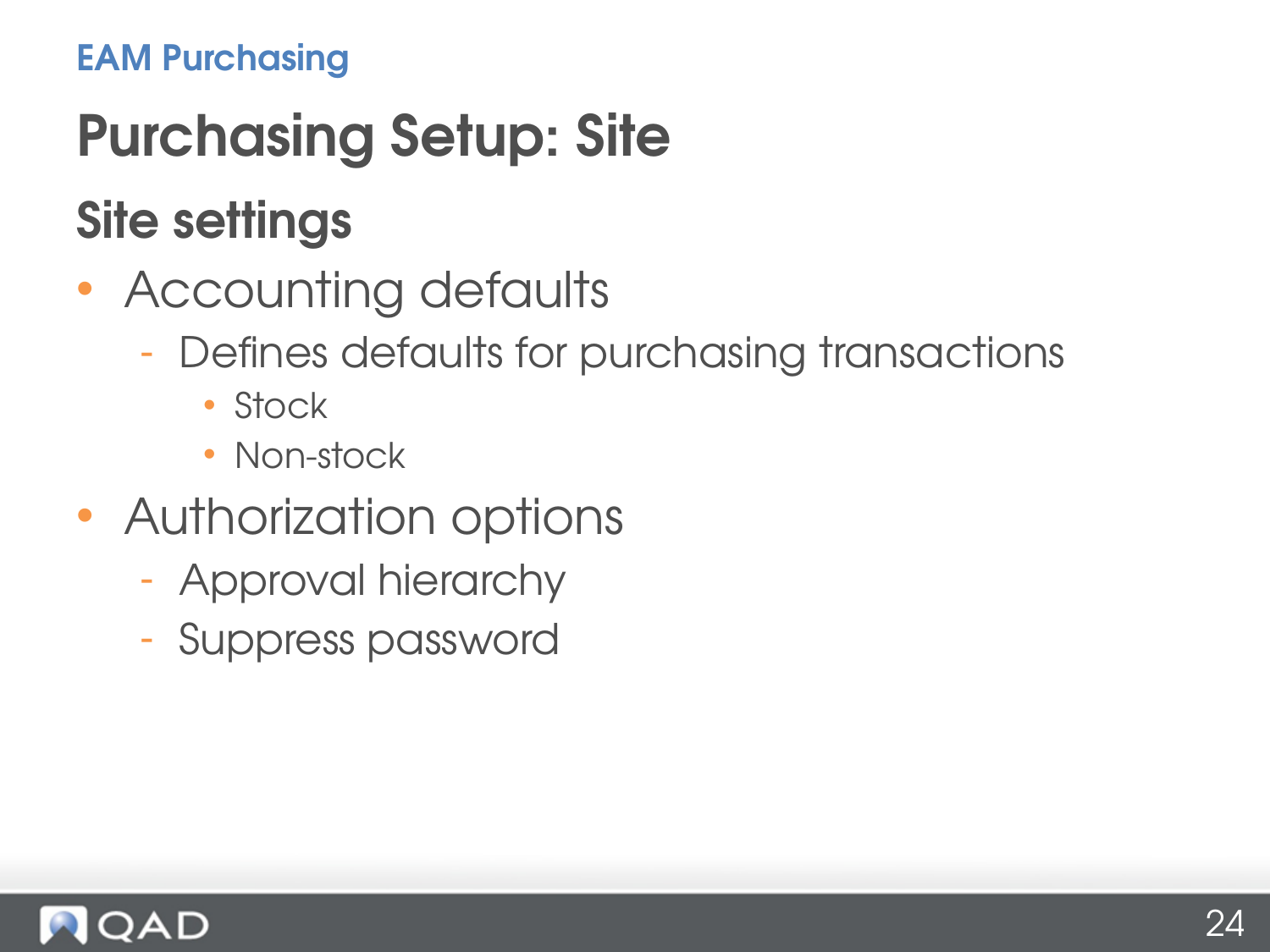

EAM Purchasing
# Purchasing Setup: Site
Site settings
Accounting defaults
Defines defaults for purchasing transactions
Stock
Non-stock
Authorization options
Approval hierarchy
Suppress password
24